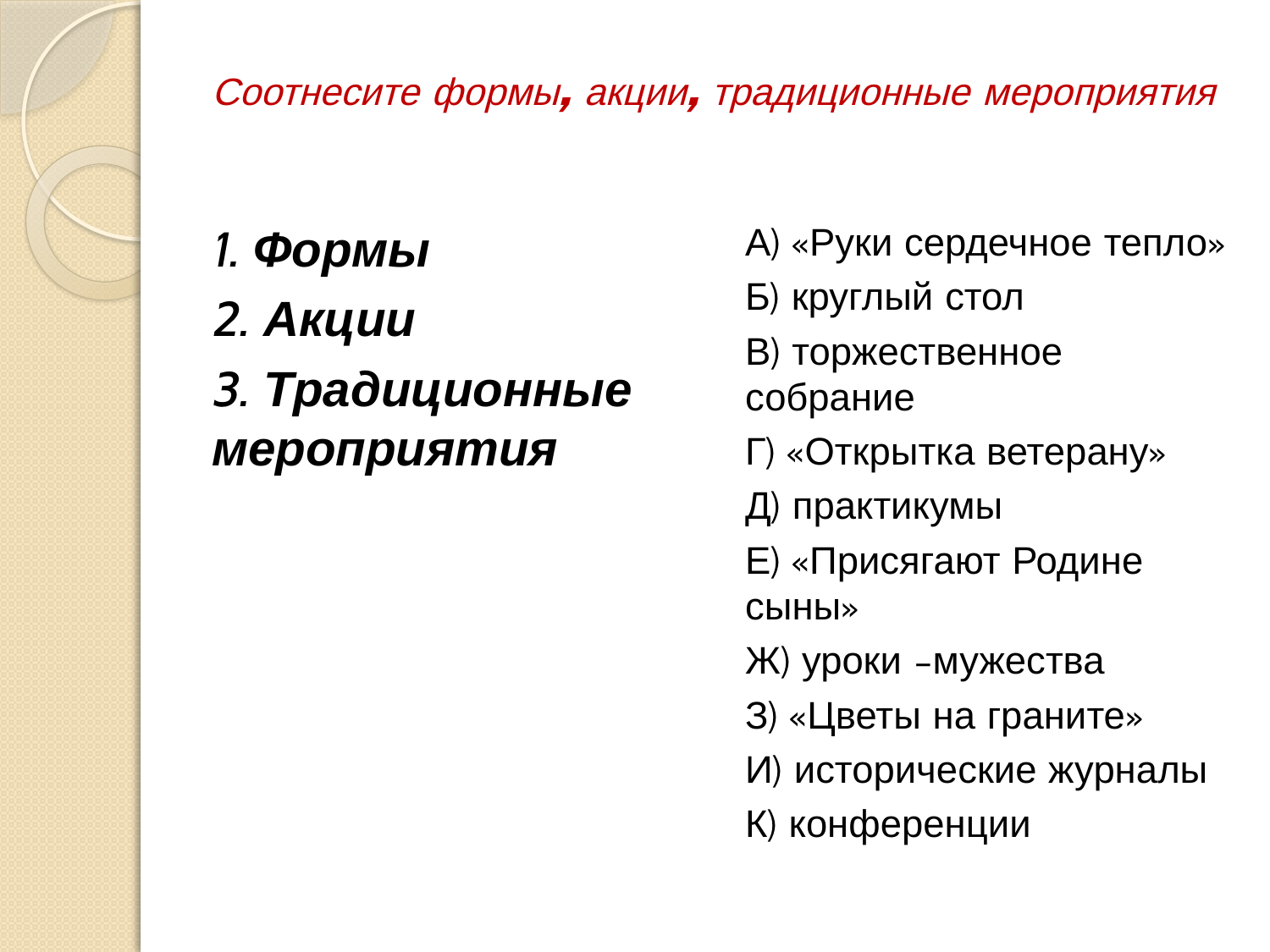

# Соотнесите формы, акции, традиционные мероприятия
1. Формы
2. Акции
3. Традиционные мероприятия

А) «Руки сердечное тепло»
Б) круглый стол
В) торжественное собрание
Г) «Открытка ветерану»
Д) практикумы
Е) «Присягают Родине сыны»
Ж) уроки –мужества
З) «Цветы на граните»
И) исторические журналы
К) конференции